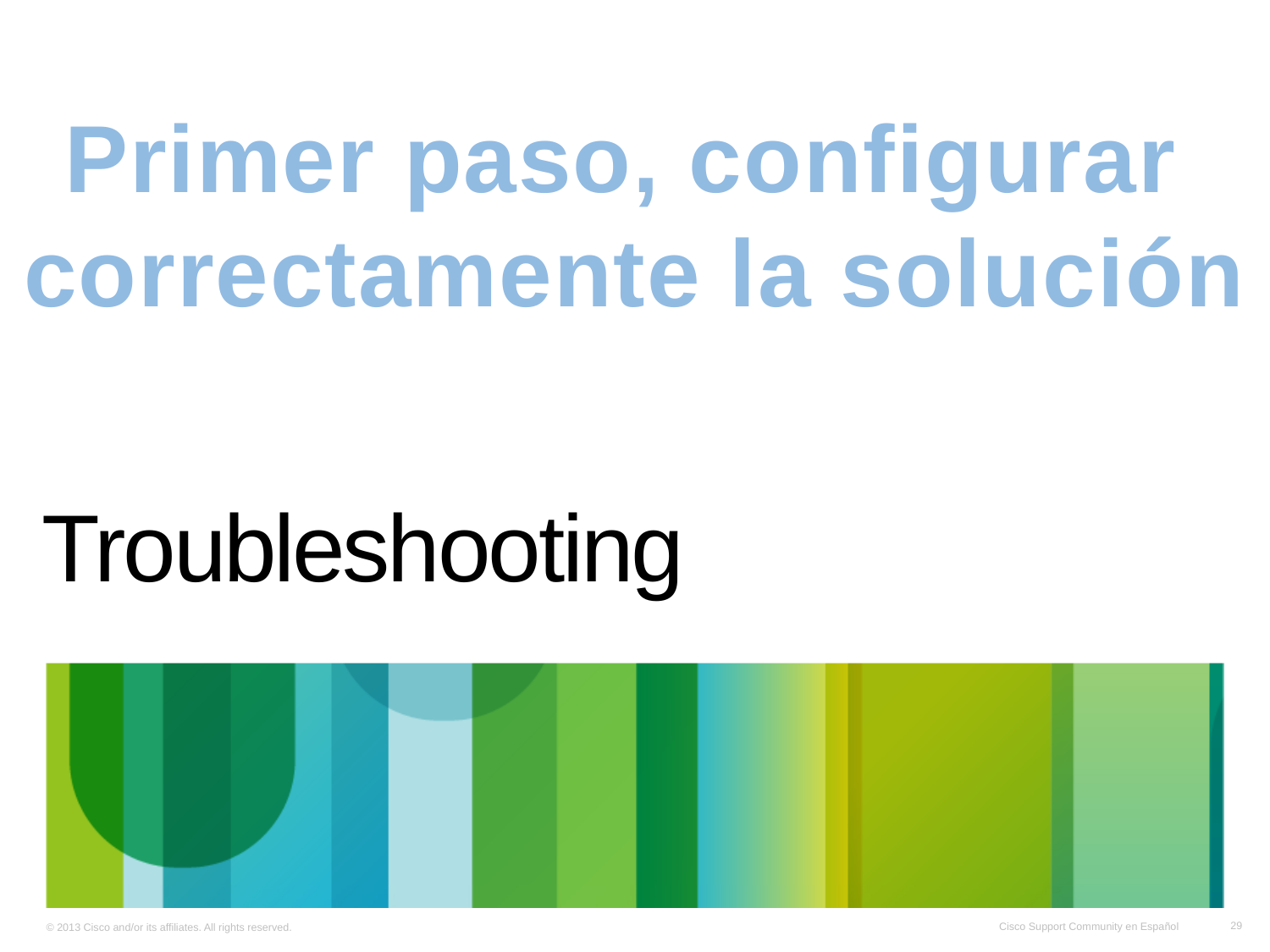

Primer paso, configurar
correctamente la solución
# Troubleshooting